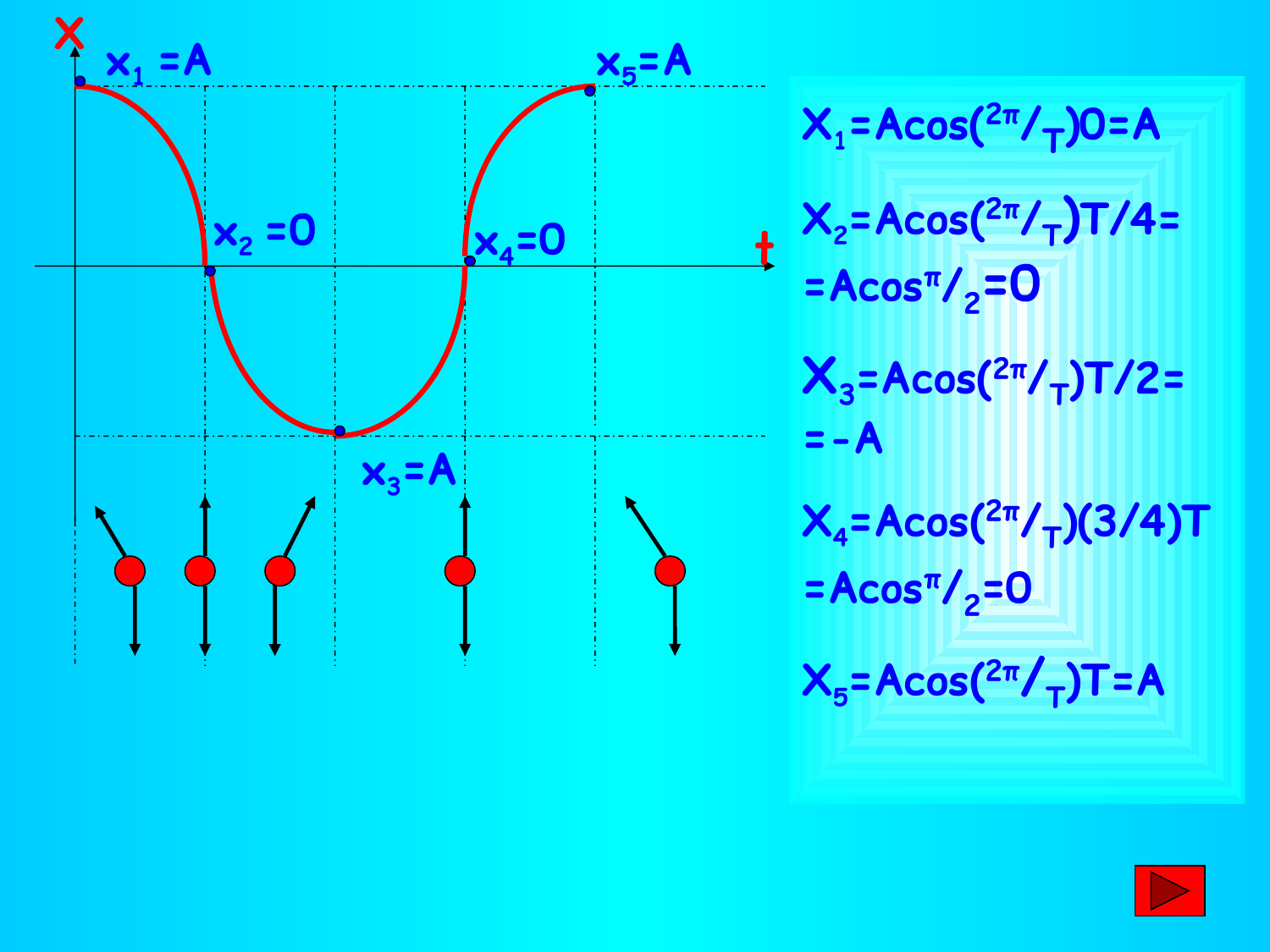

Х
t
х1 =А
х5=А
х2 =0
х4=0
х3=А

Х1=Acos(2π/T)0=A
X2=Acos(2π/T)T/4= =Acosπ/2=0
X3=Acos(2π/T)T/2= =-A
X4=Acos(2π/T)(3/4)T =Acosπ/2=0
X5=Acos(2π/T)T=A